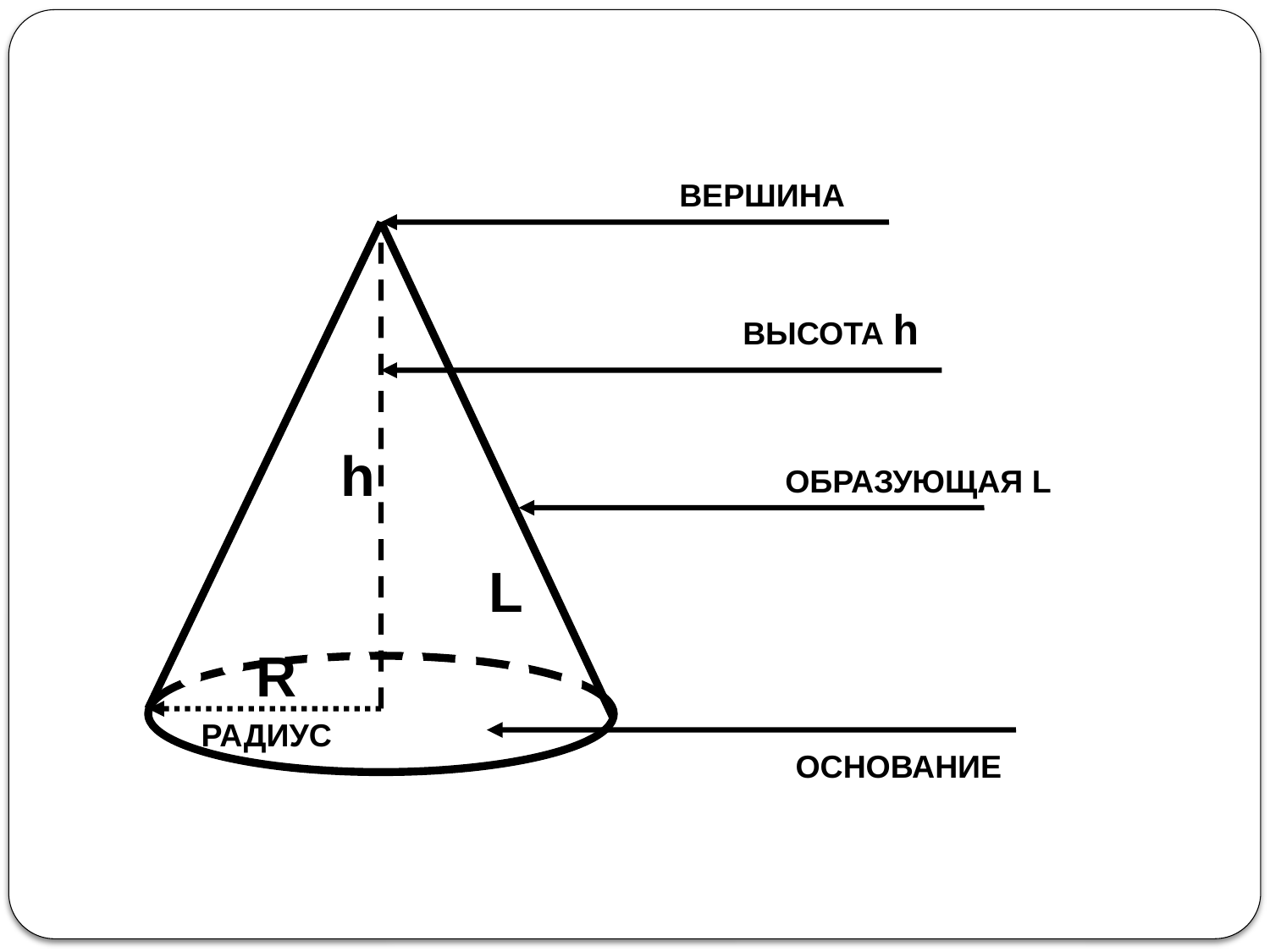

ВЕРШИНА

ВЫСОТА h

h
ОБРАЗУЮЩАЯ L

L
R

 РАДИУС

ОСНОВАНИЕ